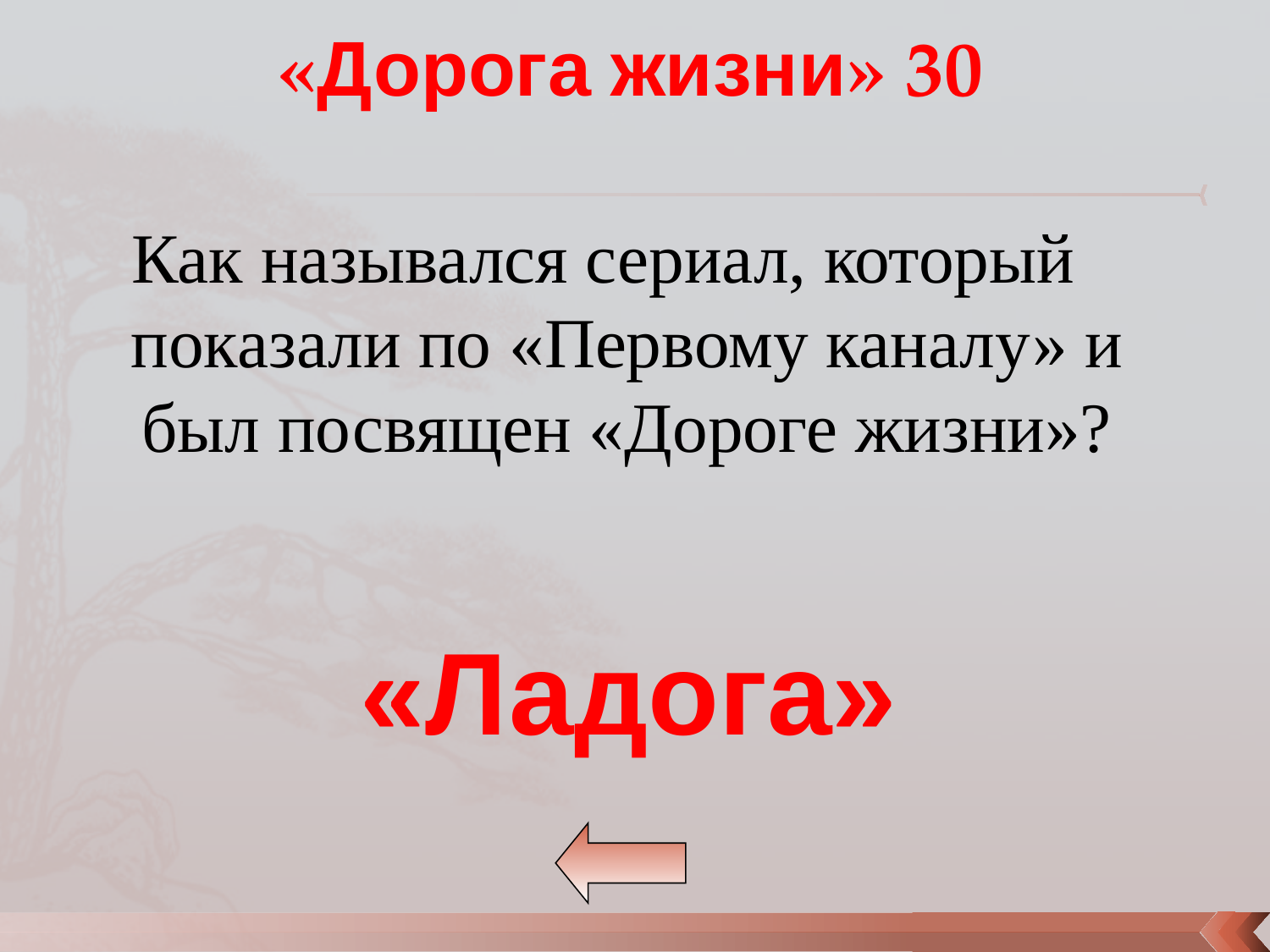

«Дорога жизни» 30
Как назывался сериал, который показали по «Первому каналу» и был посвящен «Дороге жизни»?
«Ладога»